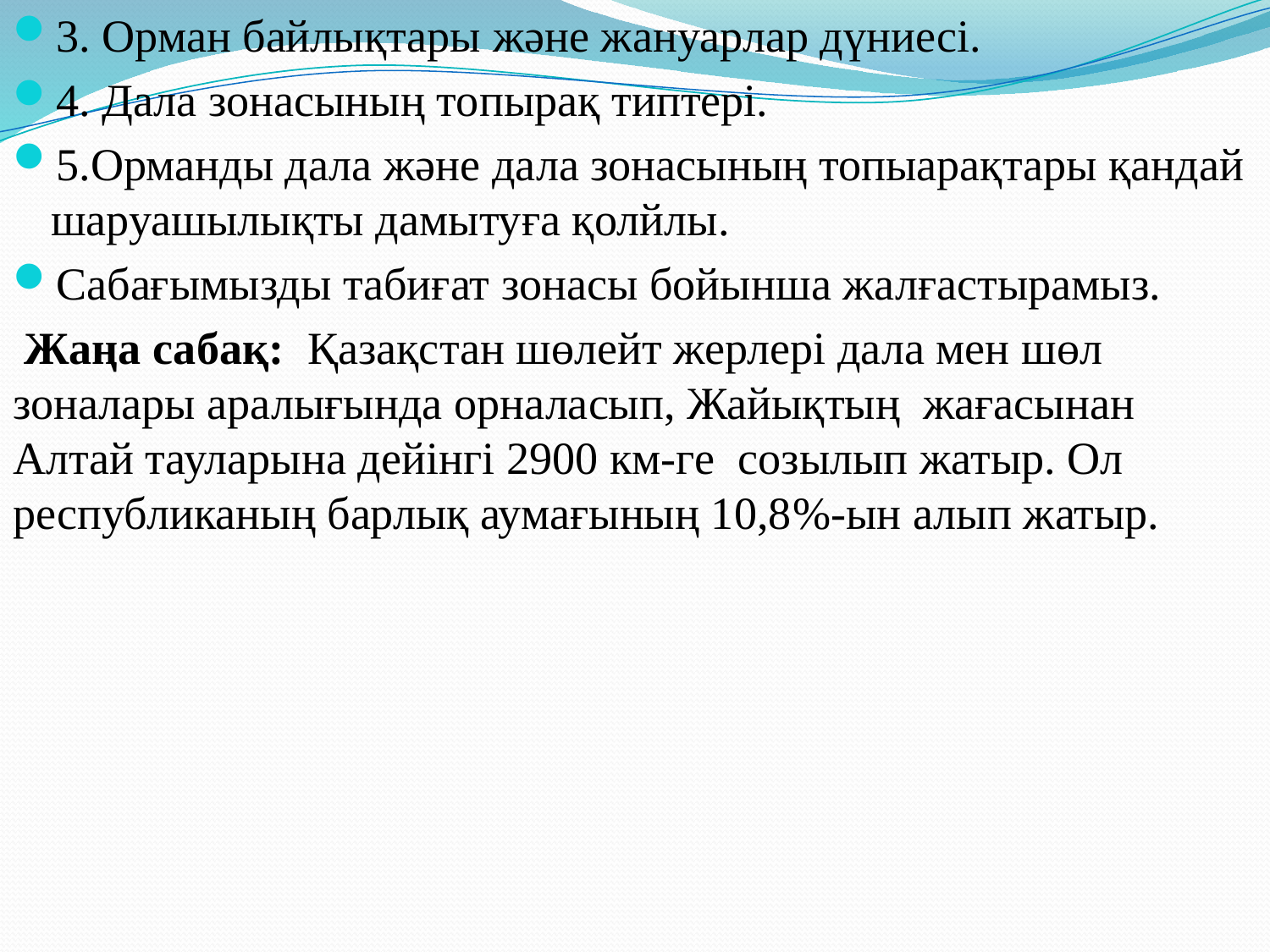

3. Орман байлықтары және жануарлар дүниесі.
4. Дала зонасының топырақ типтері.
5.Орманды дала және дала зонасының топыарақтары қандай шаруашылықты дамытуға қолйлы.
Сабағымызды табиғат зонасы бойынша жалғастырамыз.
 Жаңа сабақ:  Қазақстан шөлейт жерлері дала мен шөл зоналары аралығында орналасып, Жайықтың  жағасынан Алтай тауларына дейінгі 2900 км-ге  созылып жатыр. Ол республиканың барлық аумағының 10,8%-ын алып жатыр.